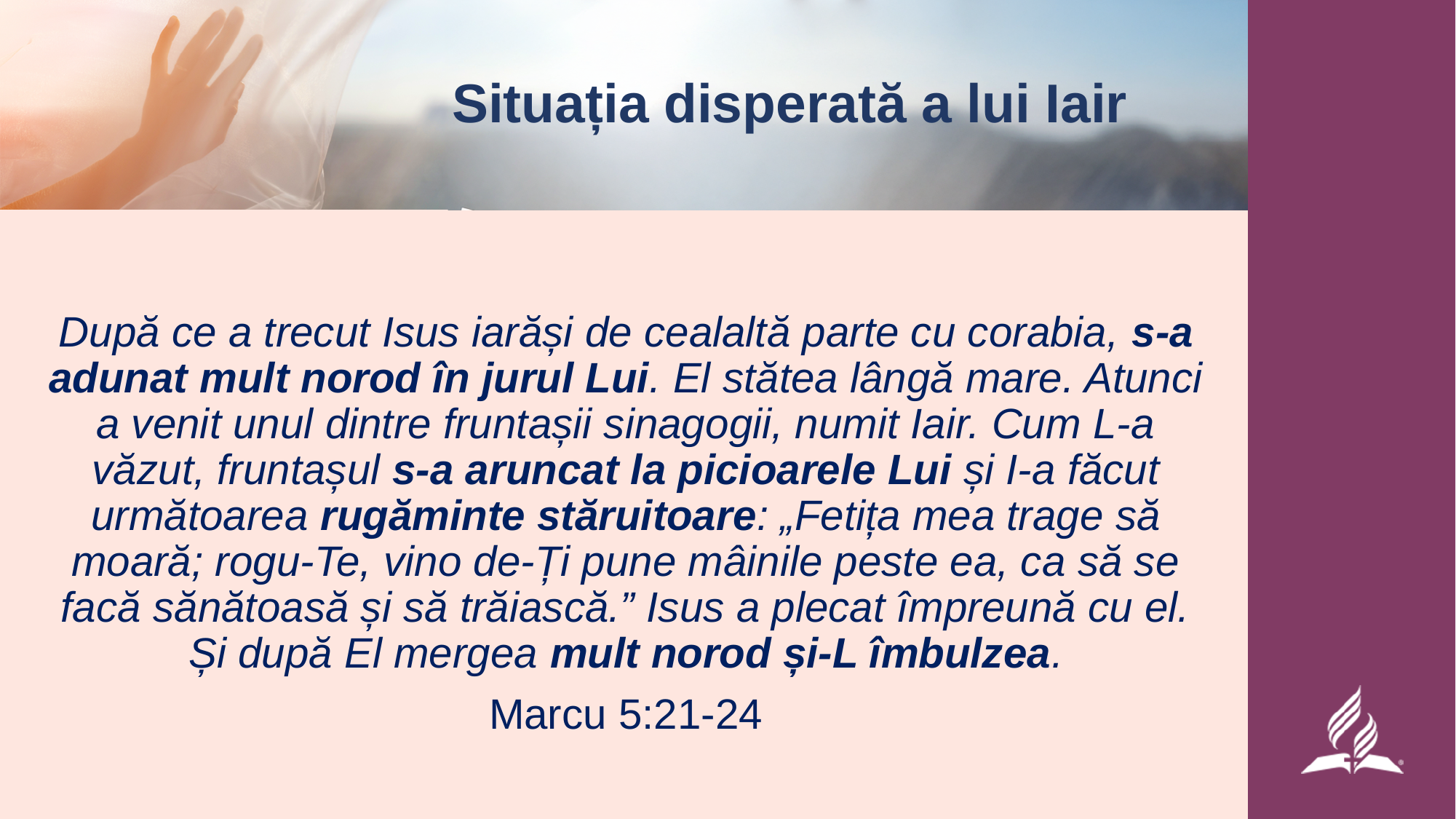

# Situația disperată a lui Iair

După ce a trecut Isus iarăși de cealaltă parte cu corabia, s-a adunat mult norod în jurul Lui. El stătea lângă mare. Atunci a venit unul dintre fruntașii sinagogii, numit Iair. Cum L-a văzut, fruntașul s-a aruncat la picioarele Lui și I-a făcut următoarea rugăminte stăruitoare: „Fetița mea trage să moară; rogu-Te, vino de-Ți pune mâinile peste ea, ca să se facă sănătoasă și să trăiască.” Isus a plecat împreună cu el. Și după El mergea mult norod și-L îmbulzea.
Marcu 5:21-24